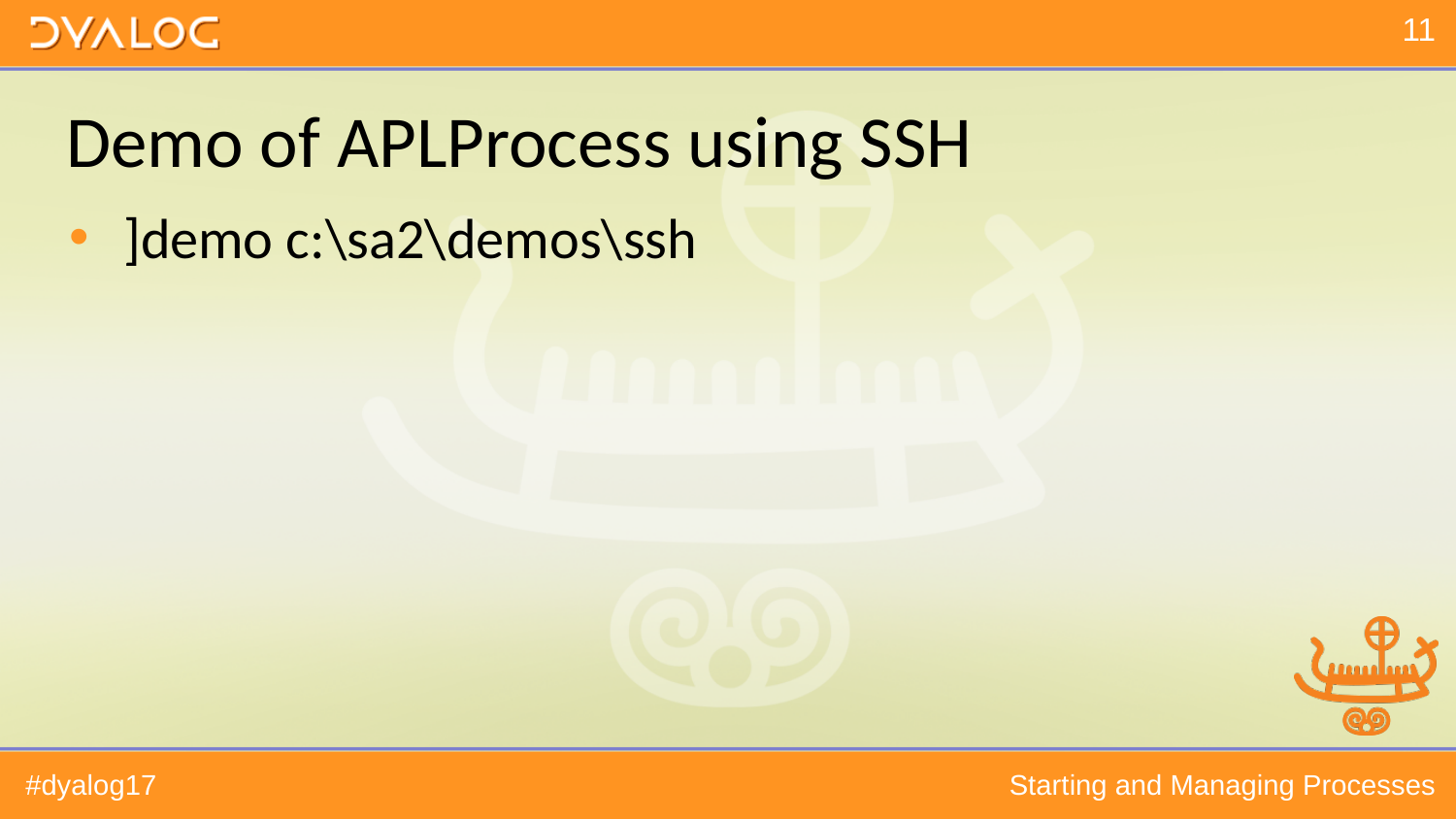

# Demo of APLProcess using SSH

]demo c:\sa2\demos\ssh